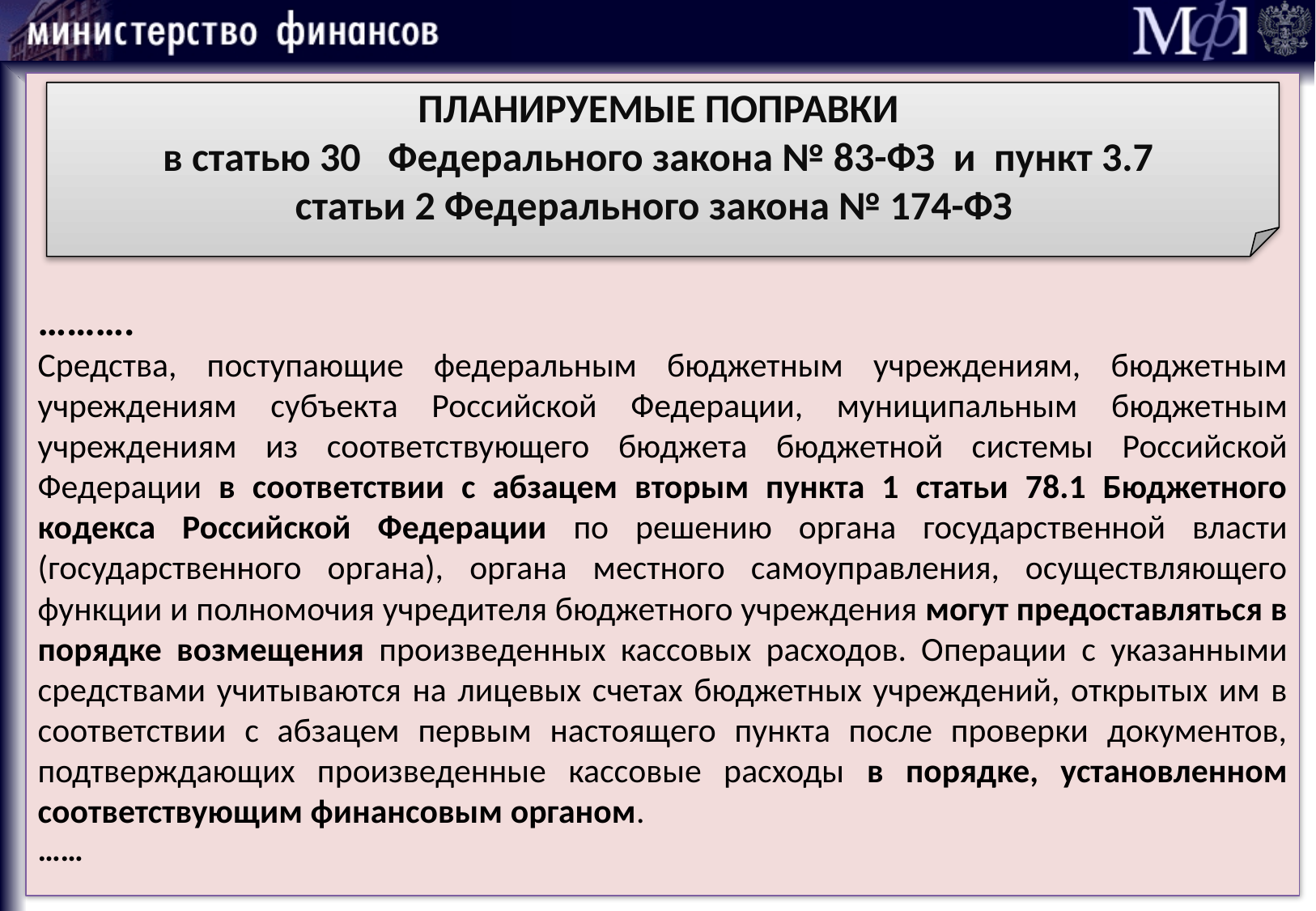

……….
Средства, поступающие федеральным бюджетным учреждениям, бюджетным учреждениям субъекта Российской Федерации, муниципальным бюджетным учреждениям из соответствующего бюджета бюджетной системы Российской Федерации в соответствии с абзацем вторым пункта 1 статьи 78.1 Бюджетного кодекса Российской Федерации по решению органа государственной власти (государственного органа), органа местного самоуправления, осуществляющего функции и полномочия учредителя бюджетного учреждения могут предоставляться в порядке возмещения произведенных кассовых расходов. Операции с указанными средствами учитываются на лицевых счетах бюджетных учреждений, открытых им в соответствии с абзацем первым настоящего пункта после проверки документов, подтверждающих произведенные кассовые расходы в порядке, установленном соответствующим финансовым органом.
……
ПЛАНИРУЕМЫЕ ПОПРАВКИ
в статью 30   Федерального закона № 83-ФЗ  и  пункт 3.7
статьи 2 Федерального закона № 174-ФЗ
СЛАЙД 7